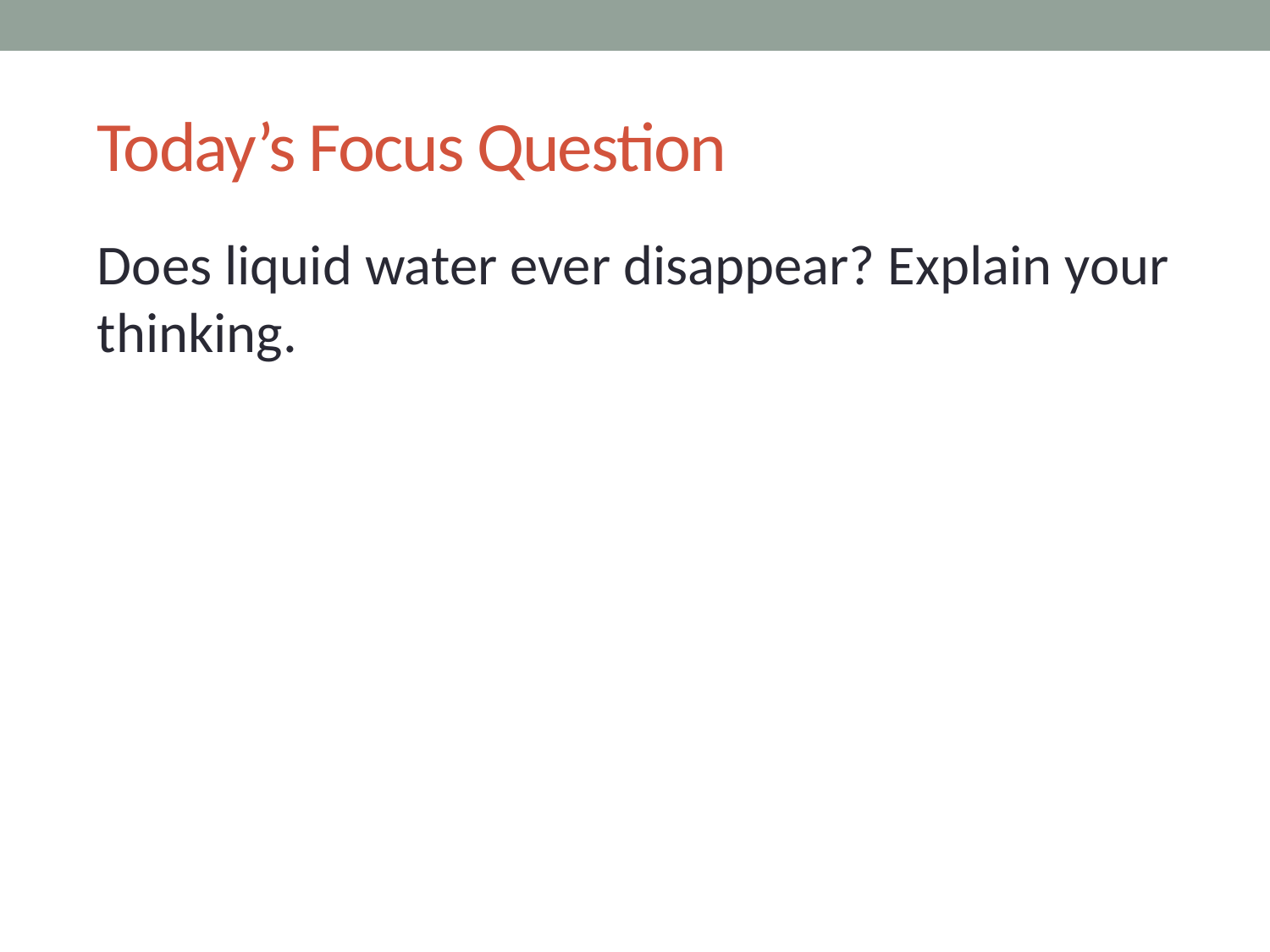

# Today’s Focus Question
Does liquid water ever disappear? Explain your thinking.